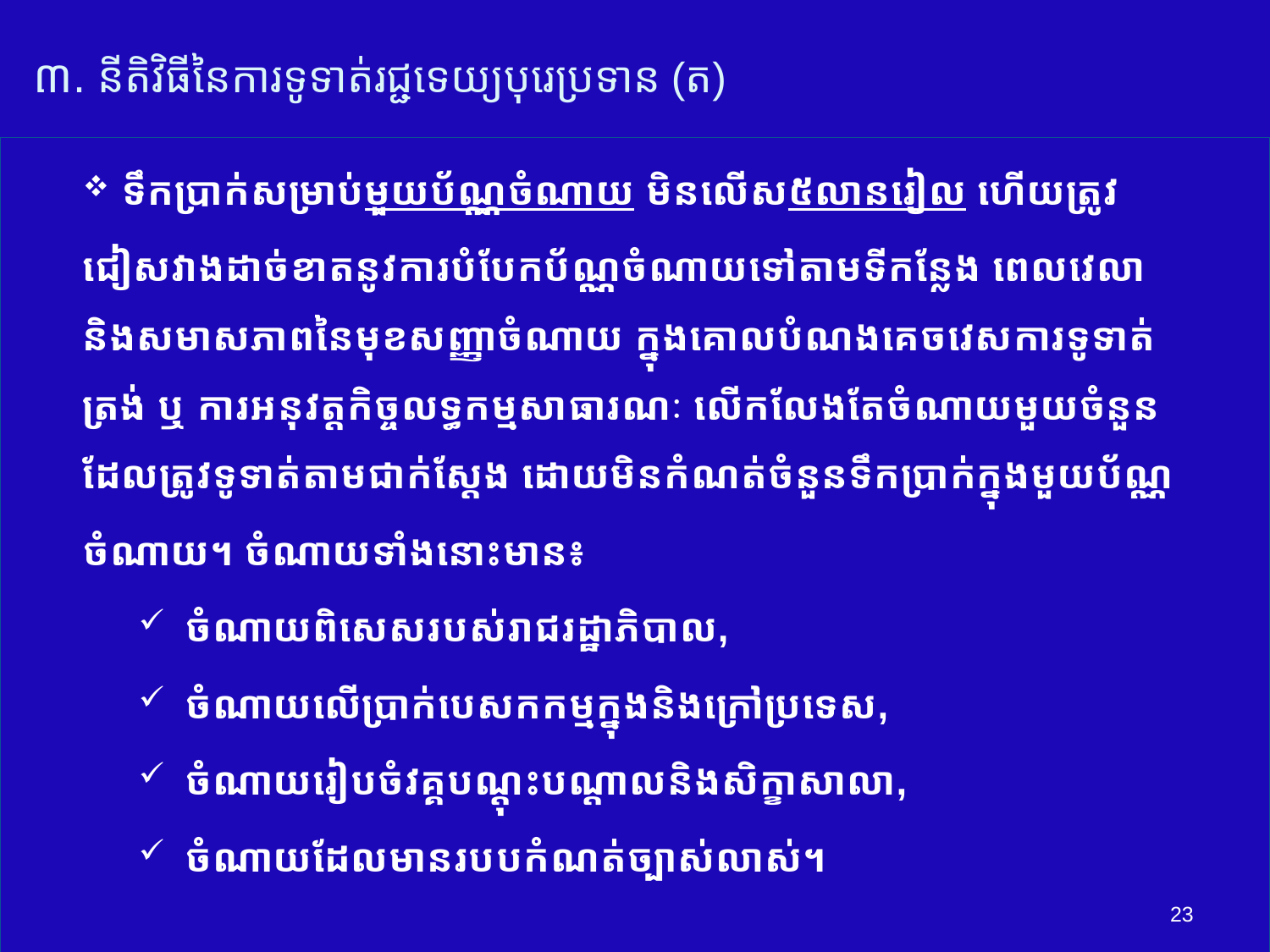

# ៣. នីតិវិធី​នៃការទូទាត់​រជ្ជទេយ្យ​បុរេប្រទាន​ (ត)
​​​ទឹកប្រាក់​សម្រាប់​មួយប័ណ្ណចំណាយ​ មិនលើស​៥លានរៀល ហើយត្រូវ
	ជៀសវាងដាច់ខាត​នូវការបំបែកប័ណ្ណចំណាយ​ទៅតាមទីកន្លែង ពេលវេលា	និង​​សមាសភាពនៃមុខសញ្ញាចំណាយ​ ក្នុងគោលបំណង​គេចវេសការទូទាត់	ត្រង់​ ឬ ការ​អនុវត្តកិច្ចលទ្ធកម្ម​សាធារណៈ លើកលែង​តែចំណាយ​មួយចំនួន​	ដែលត្រូវ​ទូទាត់​តាមជាក់ស្តែង​ ដោយ​មិនកំណត់ចំនួនទឹកប្រាក់​ក្នុងមួយប័ណ្ណ
	​ចំណាយ។ ចំណាយទាំងនោះមាន​៖
ចំណាយពិសេស​របស់រាជរដ្ឋាភិបាល​,
ចំណាយលើប្រាក់បេសកកម្ម​ក្នុងនិង​ក្រៅប្រទេស​,
ចំណាយ​រៀបចំវគ្គបណ្តុះបណ្តាលនិង​សិក្ខាសាលា​,
ចំណាយ​ដែលមាន​របបកំណត់ច្បាស់លាស់។

23